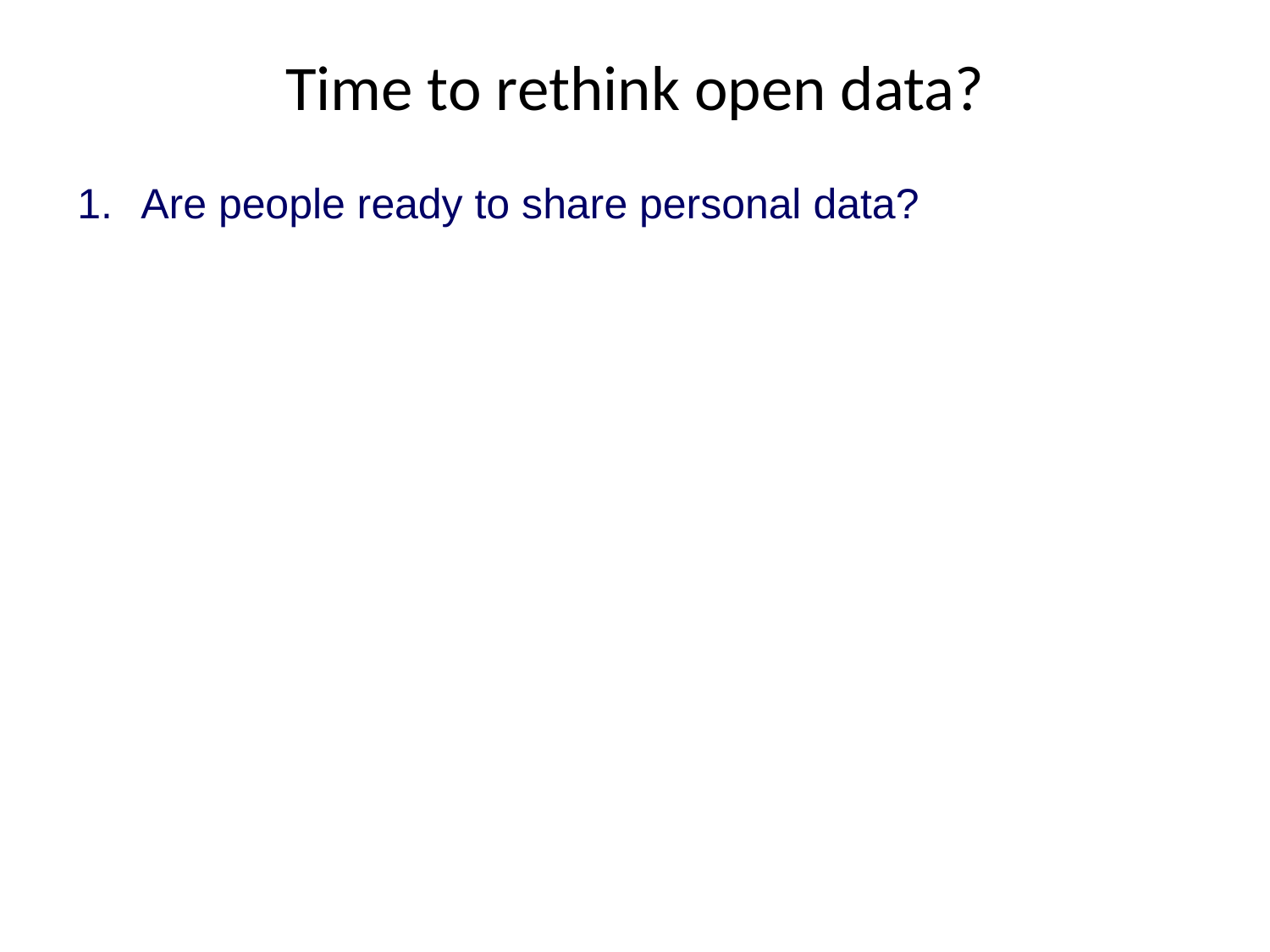

Time to rethink open data?

Are people ready to share personal data?